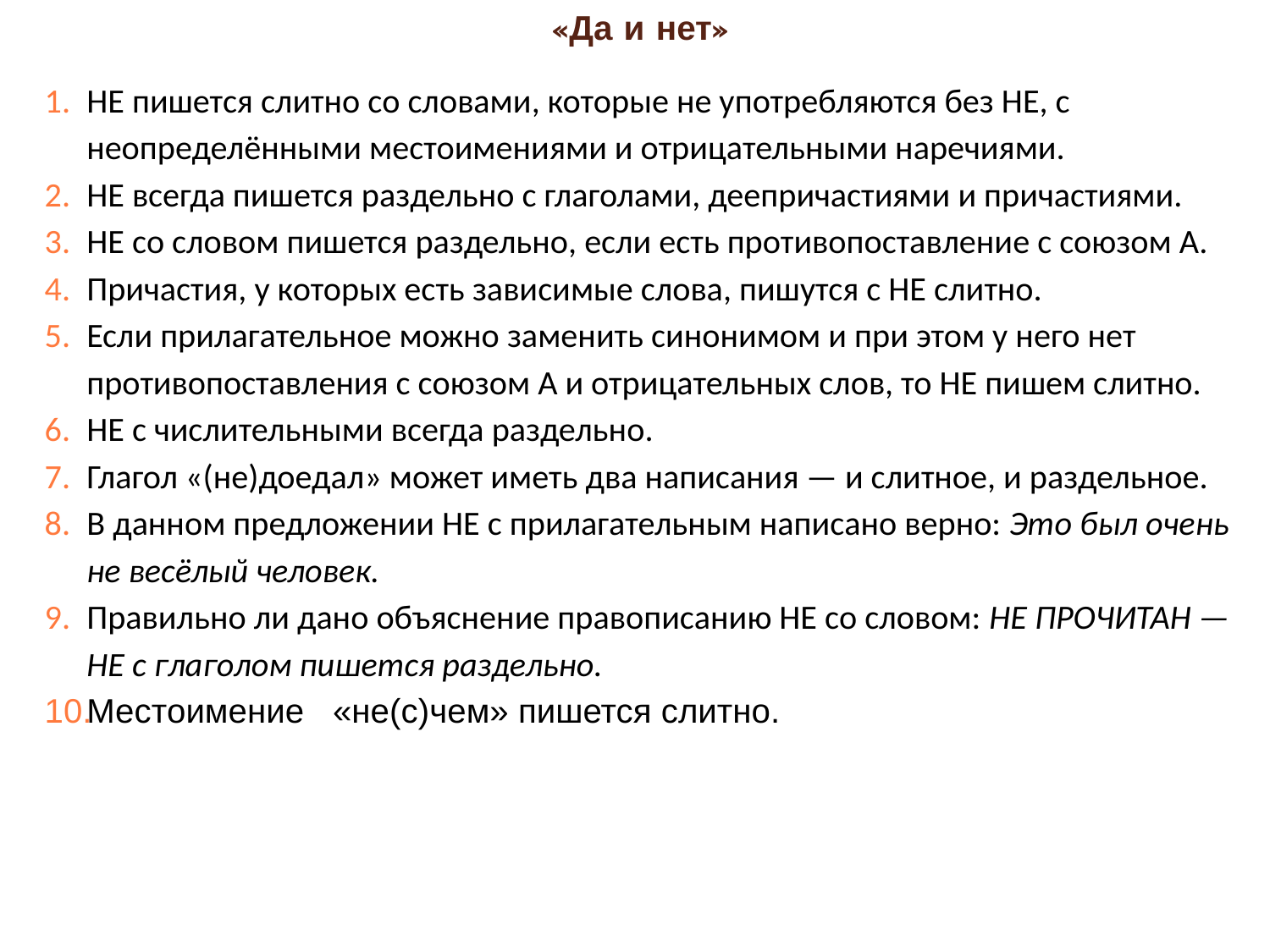

# «Да и нет»
НЕ пишется слитно со словами, которые не употребляются без НЕ, с неопределёнными местоимениями и отрицательными наречиями.
НЕ всегда пишется раздельно с глаголами, деепричастиями и причастиями.
НЕ со словом пишется раздельно, если есть противопоставление с союзом А.
Причастия, у которых есть зависимые слова, пишутся с НЕ слитно.
Если прилагательное можно заменить синонимом и при этом у него нет противопоставления с союзом А и отрицательных слов, то НЕ пишем слитно.
НЕ с числительными всегда раздельно.
Глагол «(не)доедал» может иметь два написания — и слитное, и раздельное.
В данном предложении НЕ с прилагательным написано верно: Это был очень не весёлый человек.
Правильно ли дано объяснение правописанию НЕ со словом: НЕ ПРОЧИТАН — НЕ с глаголом пишется раздельно.
Местоимение   «не(с)чем» пишется слитно.